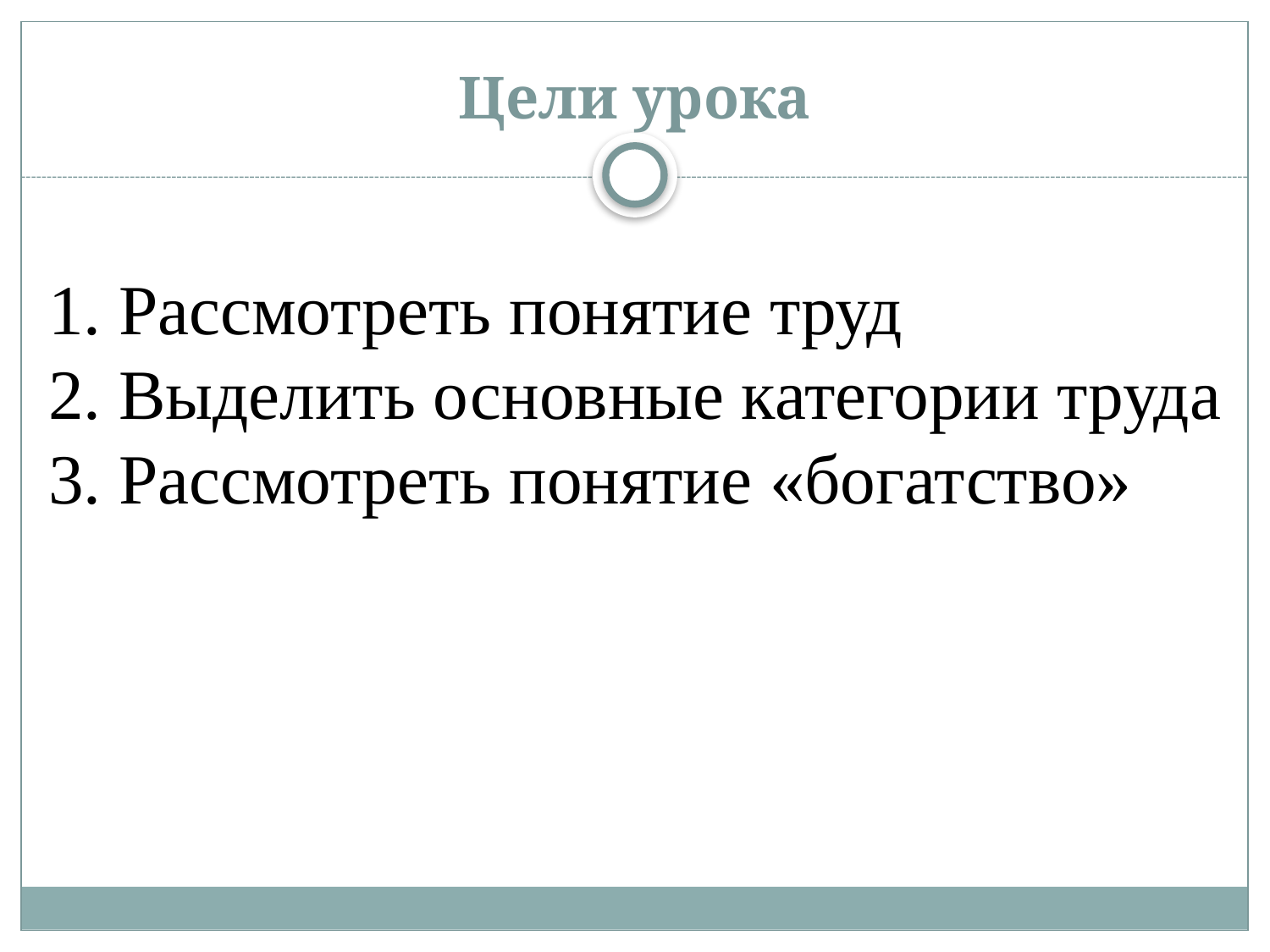

# Цели урока
1. Рассмотреть понятие труд
2. Выделить основные категории труда
3. Рассмотреть понятие «богатство»